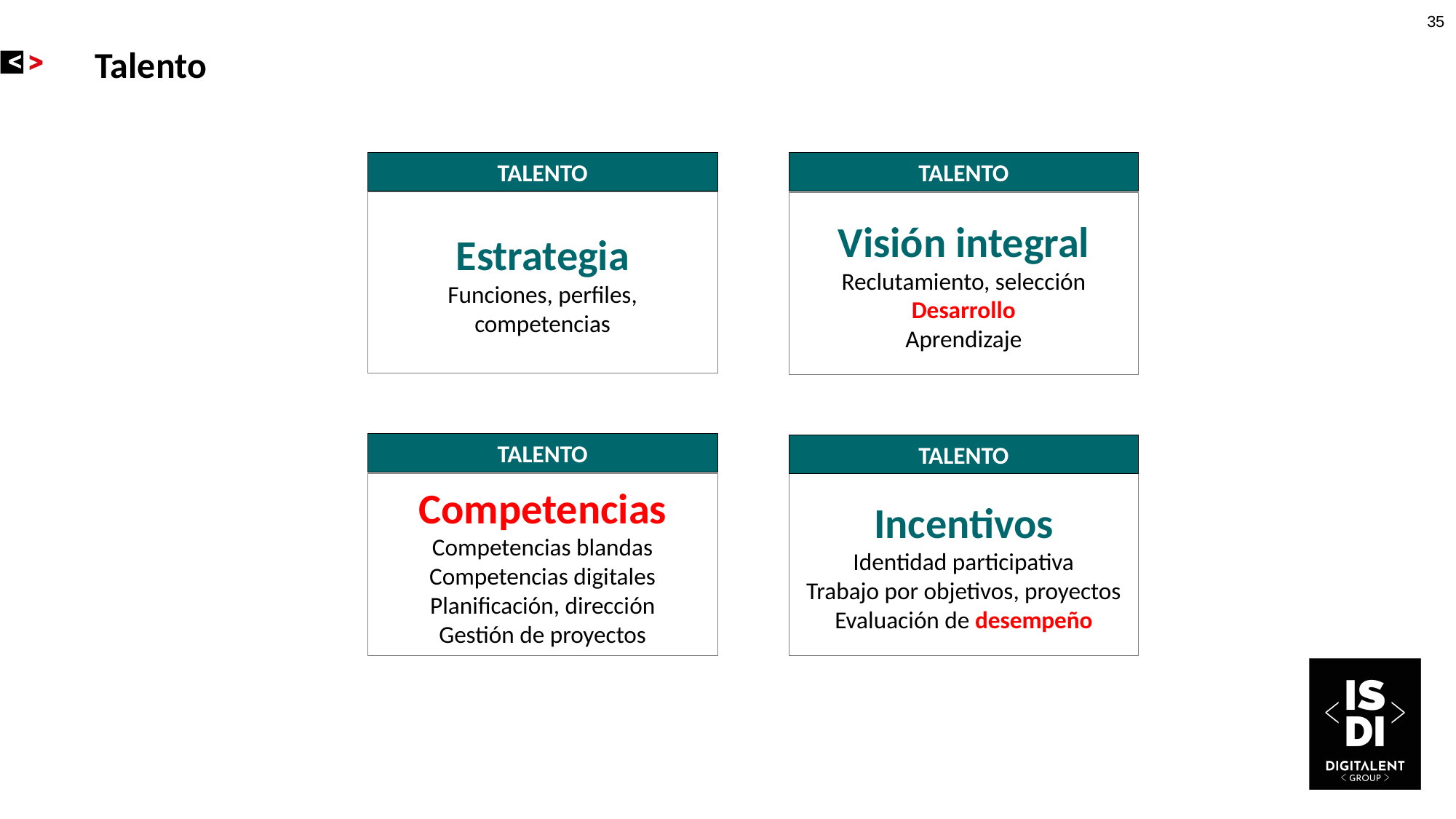

# Talento
Talento
Visión integral
Reclutamiento, selección
Desarrollo
Aprendizaje
Talento
Estrategia
Funciones, perfiles, competencias
Talento
Competencias Competencias blandas
Competencias digitales
Planificación, dirección
Gestión de proyectos
Talento
Incentivos
Identidad participativa
Trabajo por objetivos, proyectos
Evaluación de desempeño